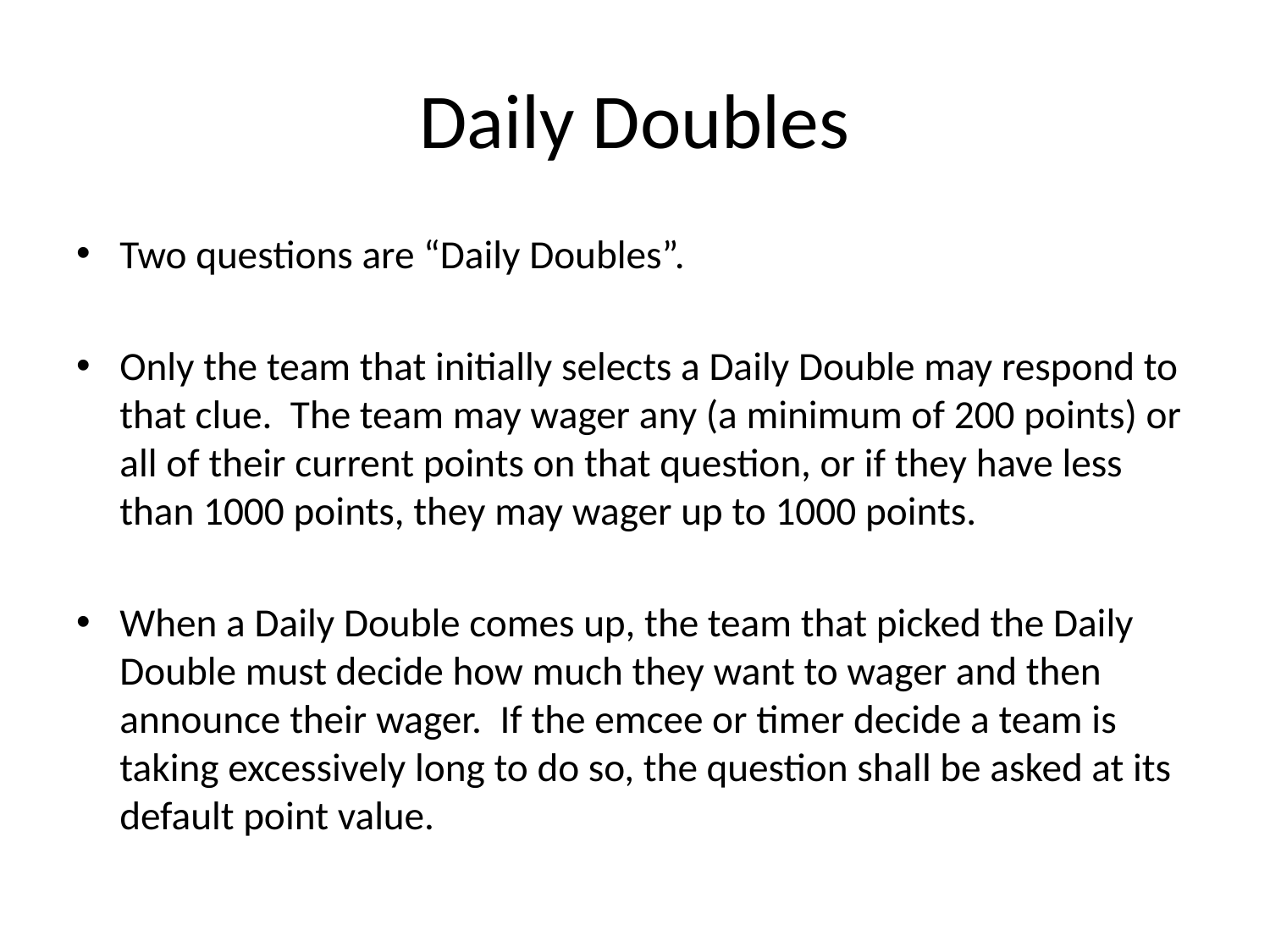

# Daily Doubles
Two questions are “Daily Doubles”.

Only the team that initially selects a Daily Double may respond to that clue.  The team may wager any (a minimum of 200 points) or all of their current points on that question, or if they have less than 1000 points, they may wager up to 1000 points.

When a Daily Double comes up, the team that picked the Daily Double must decide how much they want to wager and then announce their wager.  If the emcee or timer decide a team is taking excessively long to do so, the question shall be asked at its default point value.